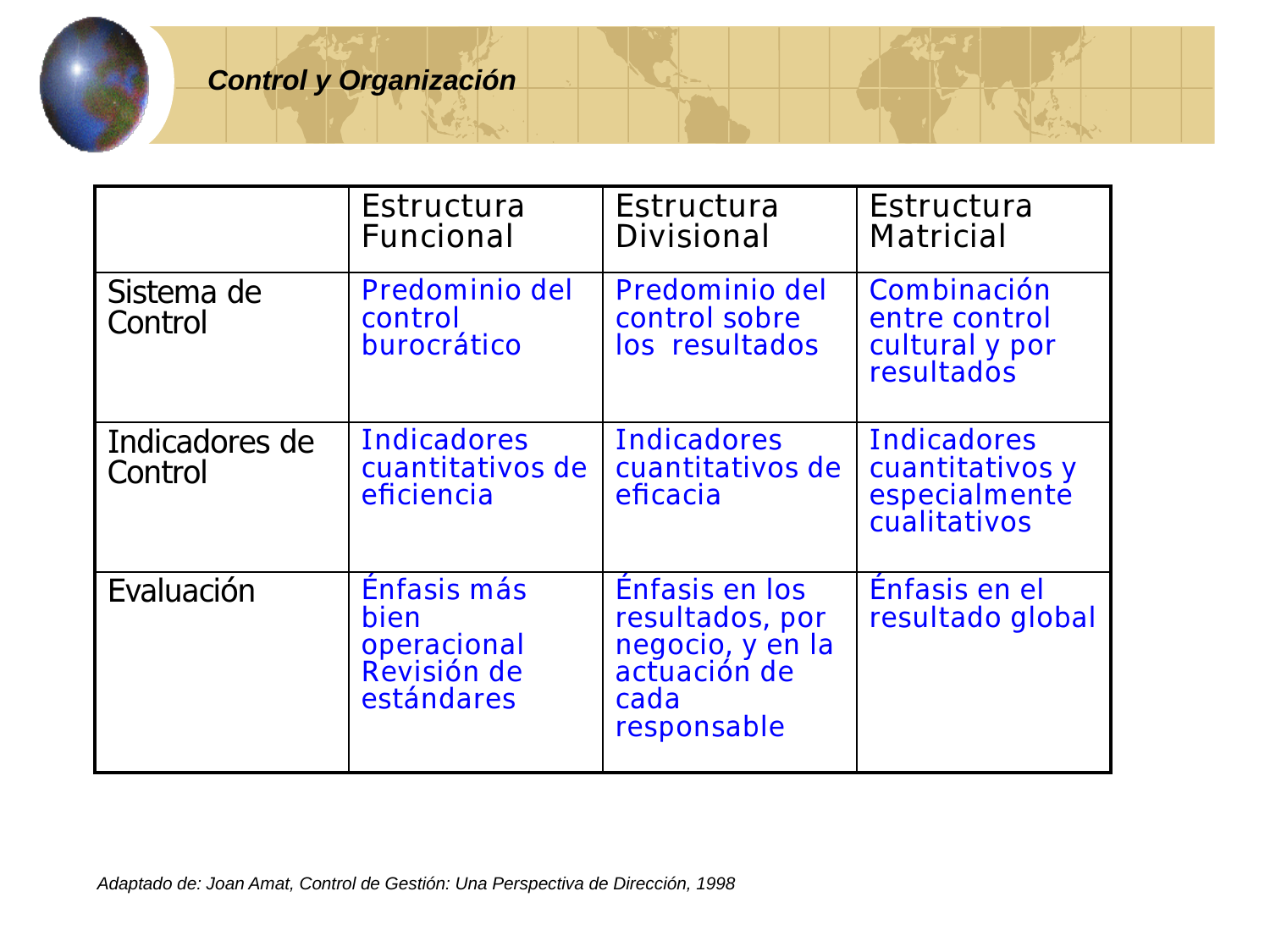

Control y Organización
|  | Estructura Funcional | Estructura Divisional | Estructura Matricial |
| --- | --- | --- | --- |
| Sistema de Control | Predominio del control burocrático | Predominio del control sobre los resultados | Combinación entre control cultural y por resultados |
| Indicadores de Control | Indicadores cuantitativos de eficiencia | Indicadores cuantitativos de eficacia | Indicadores cuantitativos y especialmente cualitativos |
| Evaluación | Énfasis más bien operacional Revisión de estándares | Énfasis en los resultados, por negocio, y en la actuación de cada responsable | Énfasis en el resultado global |
Adaptado de: Joan Amat, Control de Gestión: Una Perspectiva de Dirección, 1998